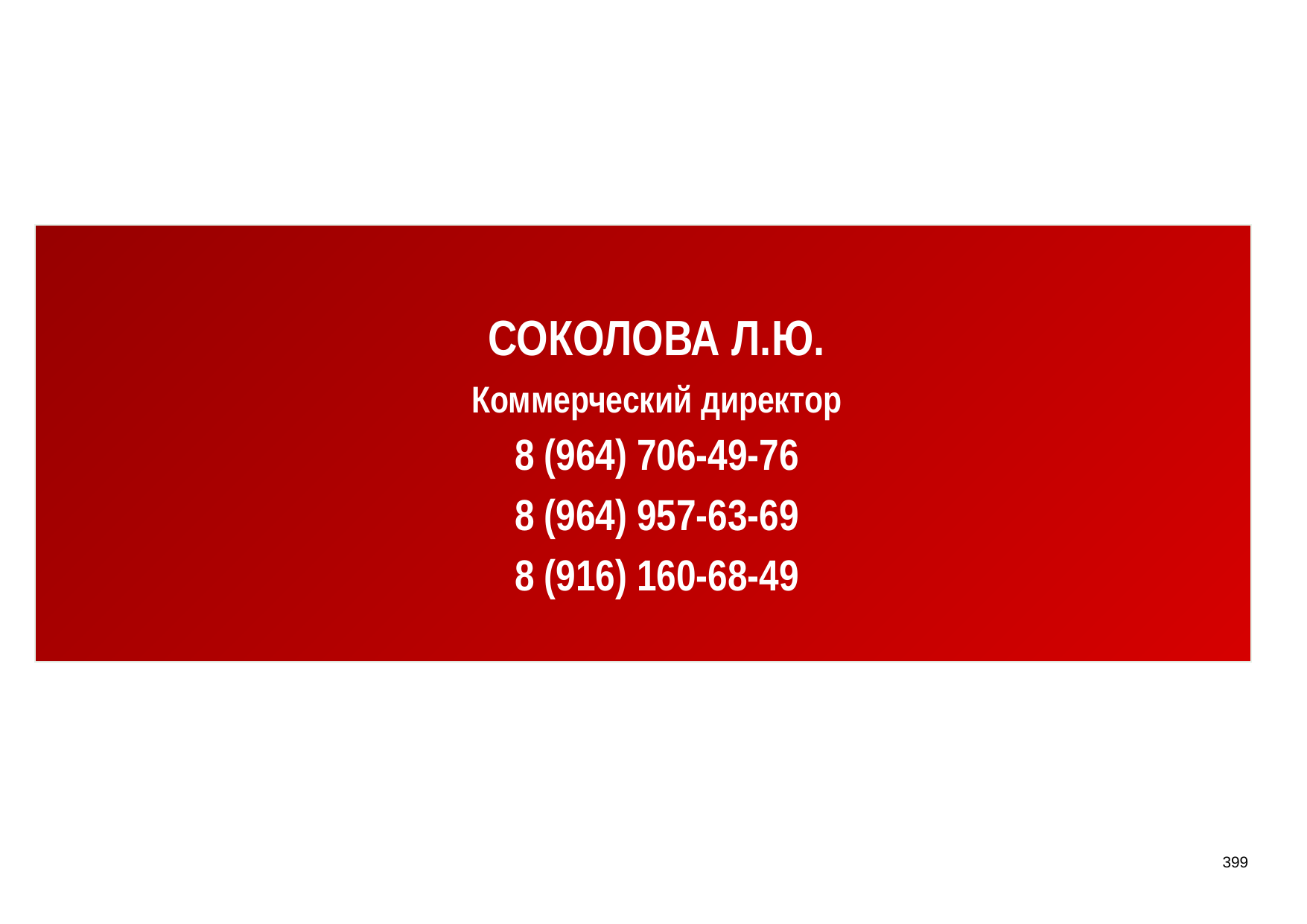

СОКОЛОВА Л.Ю.
Коммерческий директор
8 (964) 706-49-76
8 (964) 957-63-69
8 (916) 160-68-49
399